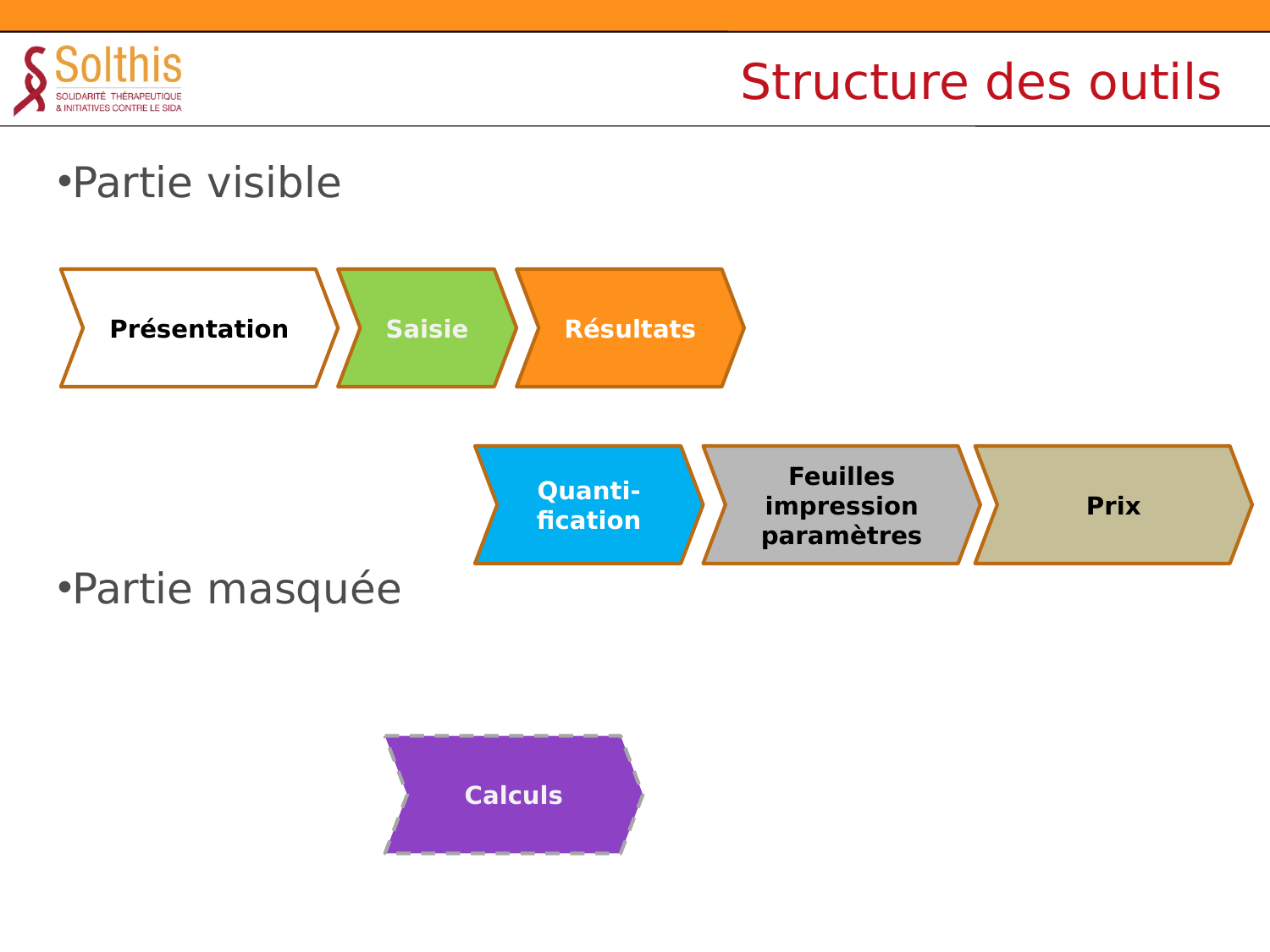

# Structure des outils
Partie visible

Partie masquée

Présentation
Saisie
Résultats
Quanti- fication
Feuilles impression
paramètres
Prix
Calculs